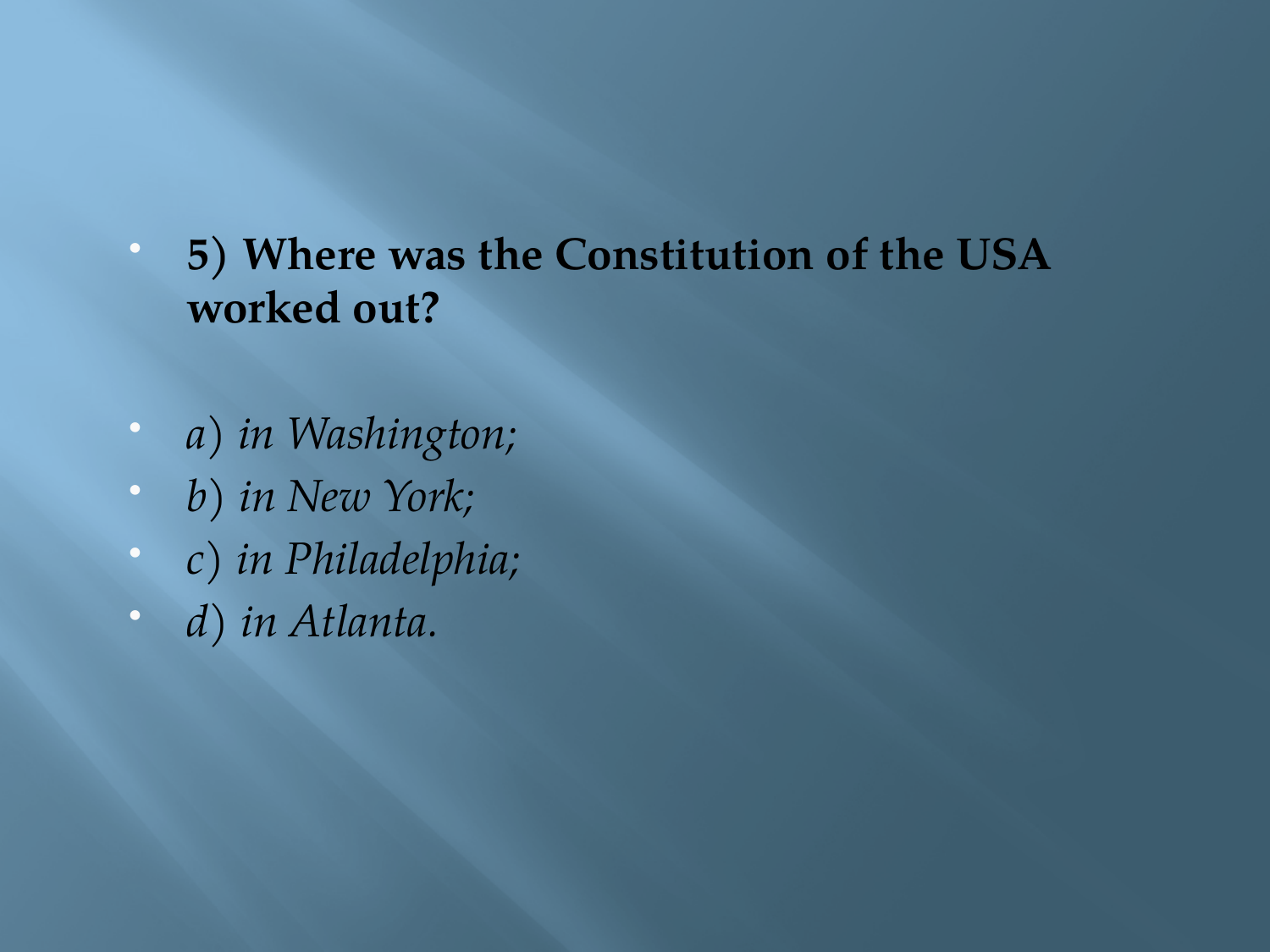

# 5) Where was the Constitution of the USA worked out?

a) in Washington;
b) in New York;
c) in Philadelphia;
d) in Atlanta.